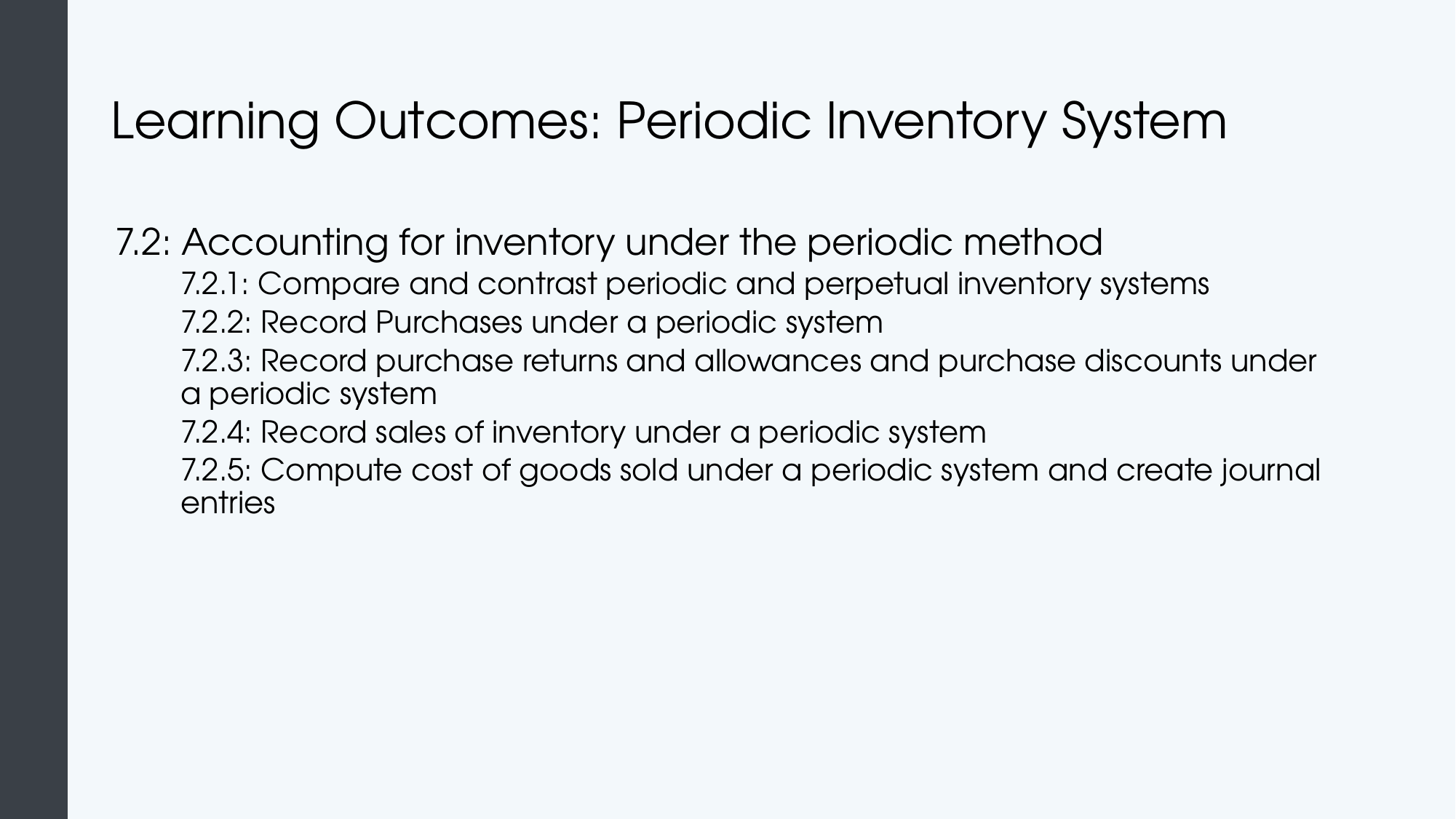

# Learning Outcomes: Periodic Inventory System
7.2: Accounting for inventory under the periodic method
7.2.1: Compare and contrast periodic and perpetual inventory systems
7.2.2: Record Purchases under a periodic system
7.2.3: Record purchase returns and allowances and purchase discounts under a periodic system
7.2.4: Record sales of inventory under a periodic system
7.2.5: Compute cost of goods sold under a periodic system and create journal entries